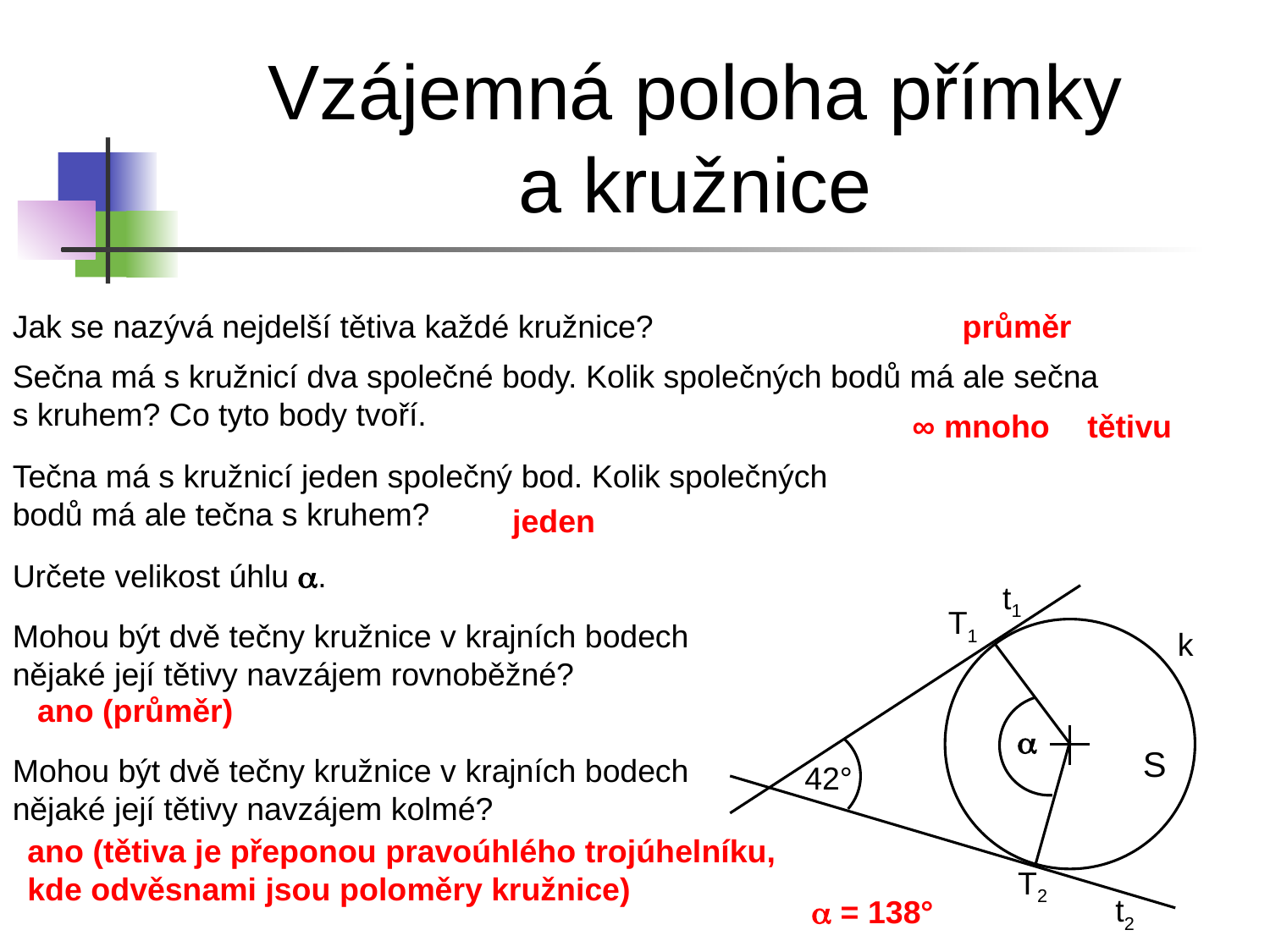

Vzájemná poloha přímky a kružnice
Jak se nazývá nejdelší tětiva každé kružnice?
průměr
Sečna má s kružnicí dva společné body. Kolik společných bodů má ale sečna
s kruhem? Co tyto body tvoří.
∞ mnoho
tětivu
Tečna má s kružnicí jeden společný bod. Kolik společných bodů má ale tečna s kruhem?
jeden
Určete velikost úhlu α.
t1
T1
Mohou být dvě tečny kružnice v krajních bodech nějaké její tětivy navzájem rovnoběžné?
k

ano (průměr)

α

S
Mohou být dvě tečny kružnice v krajních bodech nějaké její tětivy navzájem kolmé?
42°
ano (tětiva je přeponou pravoúhlého trojúhelníku, kde odvěsnami jsou poloměry kružnice)
T2
t2
α = 138°